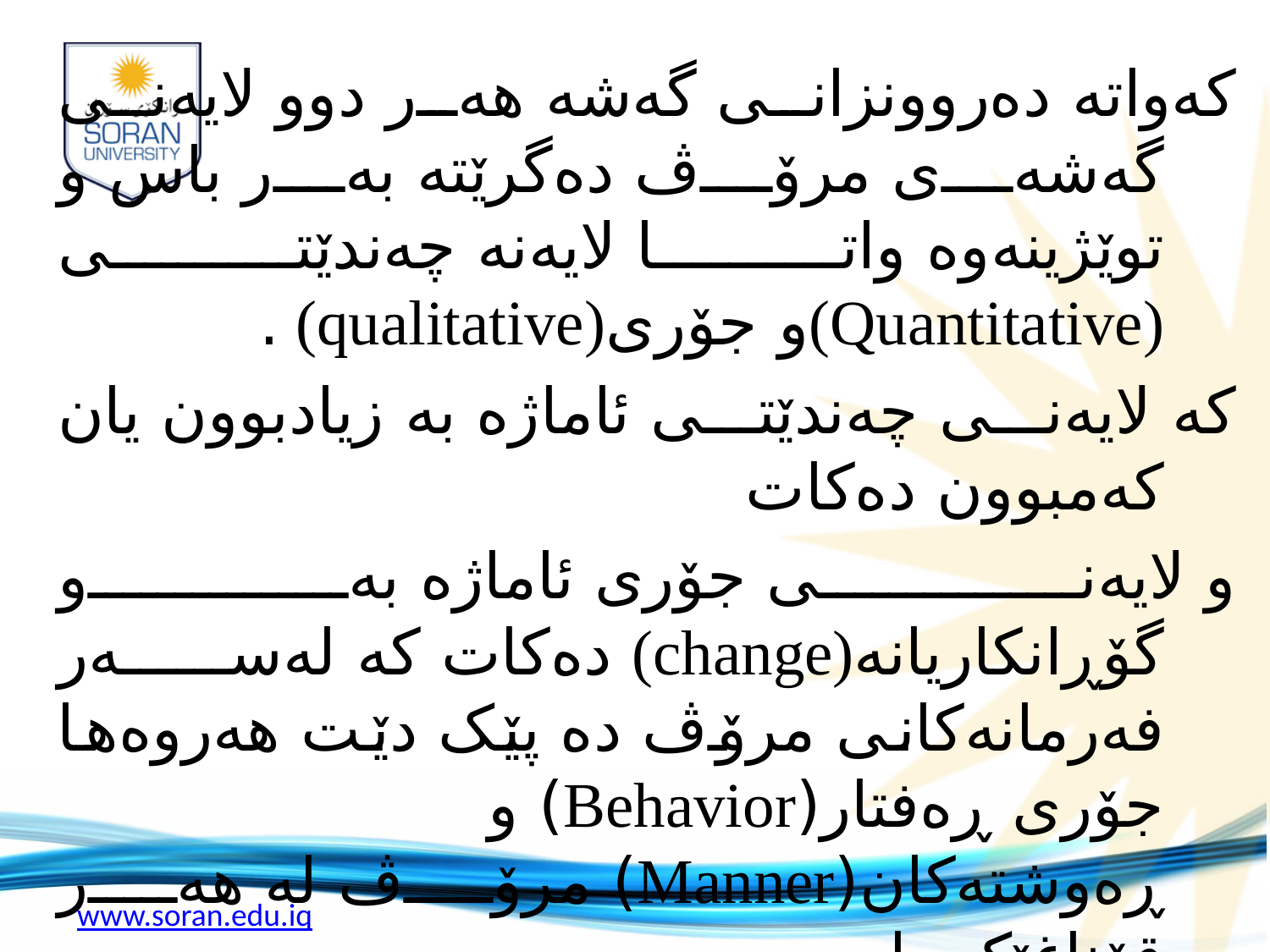

که‌واته‌ ده‌روونزانی گه‌شه‌ هه‌ر دوو لایه‌نی گه‌شه‌ی مرۆڤ ده‌گرێته‌ به‌ر باس و توێژینه‌وه واتا لایه‌نه‌ چه‌ندێتی (Quantitative)و جۆری(qualitative) .
که‌ لایه‌نی چه‌ندێتی ئاماژه‌ به‌ زیادبوون یان که‌مبوون ده‌کات
و لایه‌نی جۆری ئاماژه‌ به‌و گۆڕانکاریانه‌(change) ده‌کات که‌ له‌سه‌ر فه‌رمانه‌کانی مرۆڤ ده‌ پێک دێت هه‌روه‌ها جۆری ڕه‌فتار(Behavior) و ڕه‌وشته‌کان(Manner) مرۆڤ له‌ هه‌ر قۆناغێک دا.